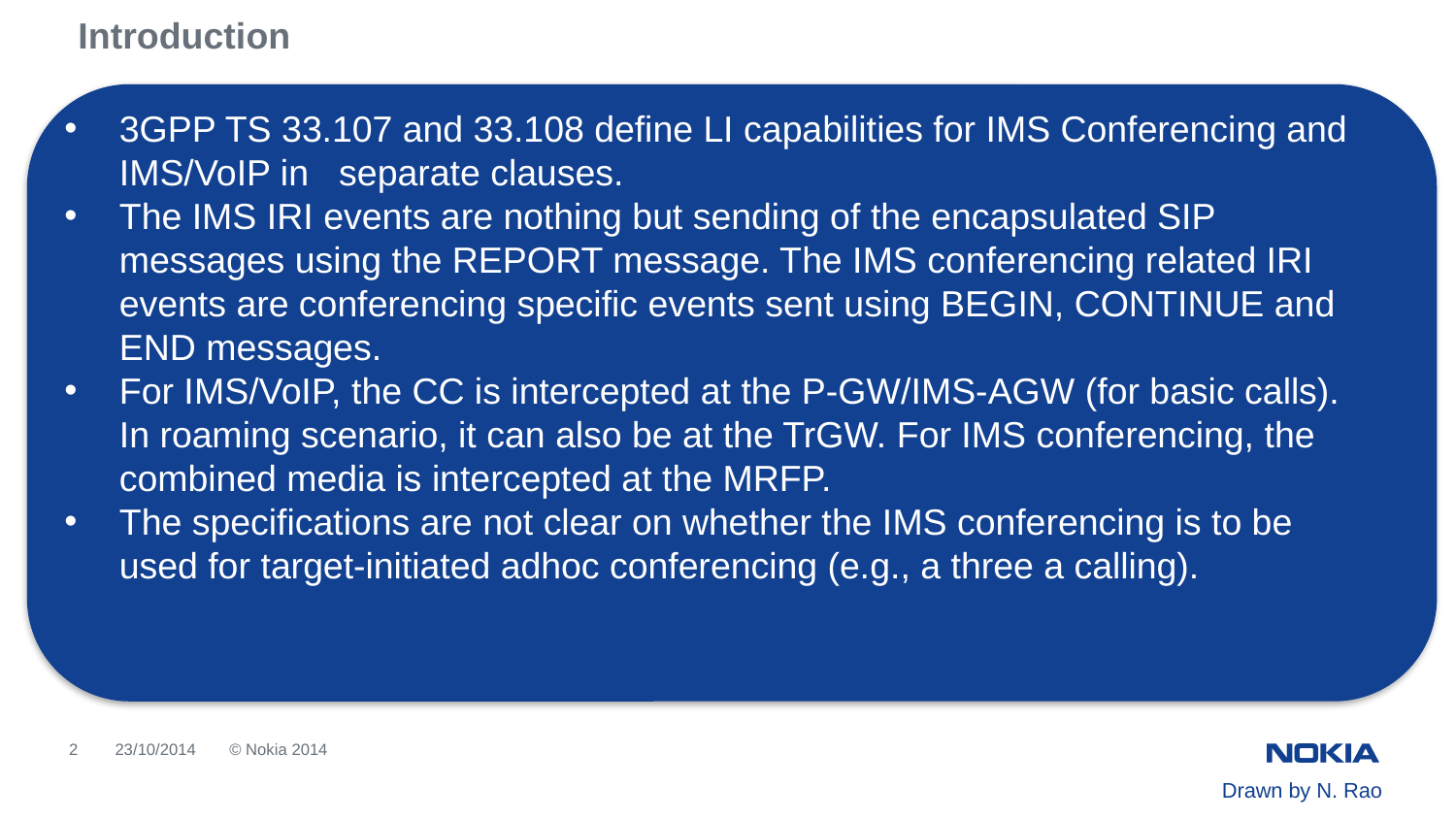

Introduction

3GPP TS 33.107 and 33.108 define LI capabilities for IMS Conferencing and IMS/VoIP in   separate clauses.
The IMS IRI events are nothing but sending of the encapsulated SIP messages using the REPORT message. The IMS conferencing related IRI events are conferencing specific events sent using BEGIN, CONTINUE and END messages.
For IMS/VoIP, the CC is intercepted at the P-GW/IMS-AGW (for basic calls). In roaming scenario, it can also be at the TrGW. For IMS conferencing, the combined media is intercepted at the MRFP.
The specifications are not clear on whether the IMS conferencing is to be used for target-initiated adhoc conferencing (e.g., a three a calling).